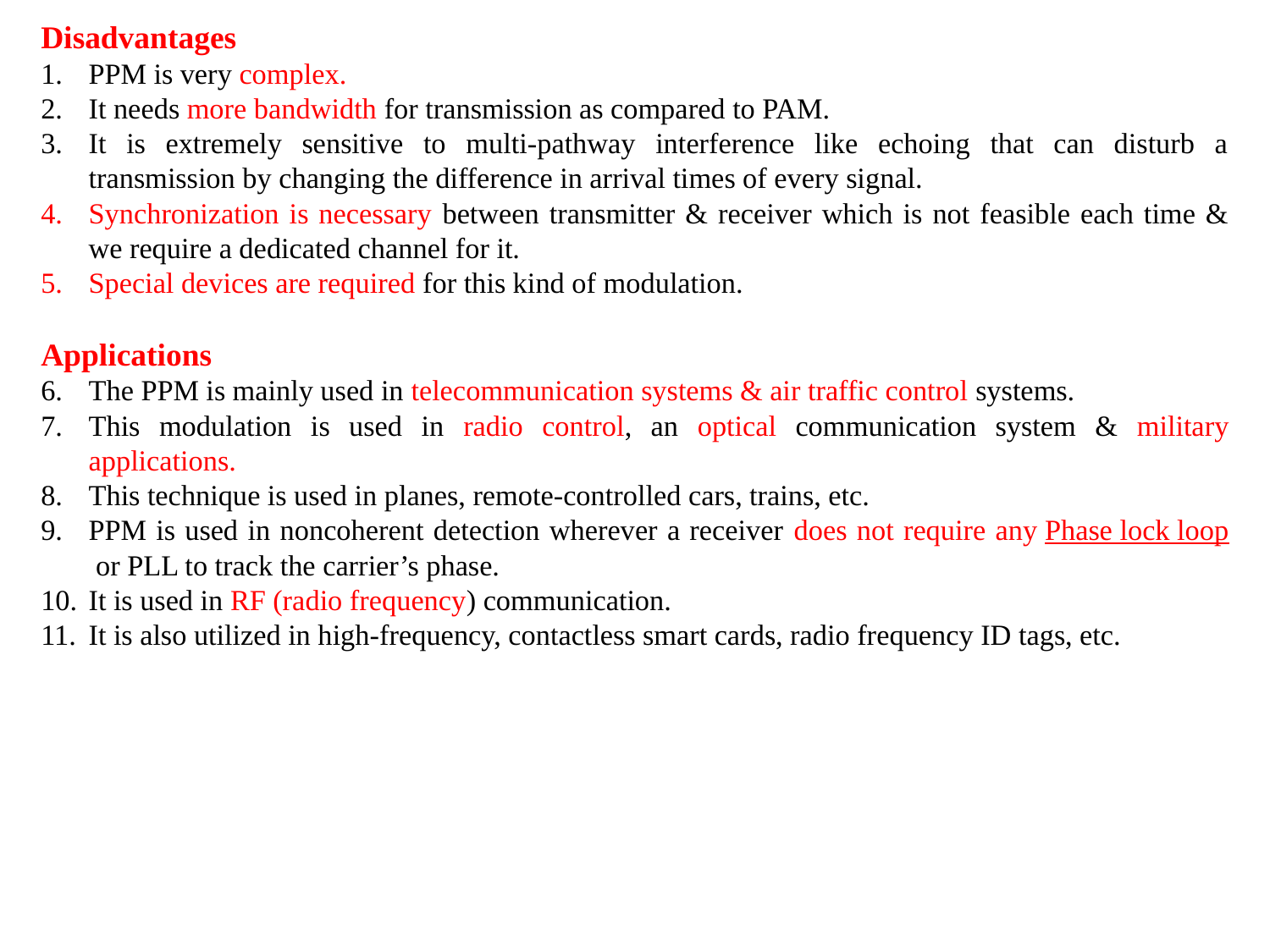

Disadvantages
PPM is very complex.
It needs more bandwidth for transmission as compared to PAM.
It is extremely sensitive to multi-pathway interference like echoing that can disturb a transmission by changing the difference in arrival times of every signal.
Synchronization is necessary between transmitter & receiver which is not feasible each time & we require a dedicated channel for it.
Special devices are required for this kind of modulation.

Applications
The PPM is mainly used in telecommunication systems & air traffic control systems.
This modulation is used in radio control, an optical communication system & military applications.
This technique is used in planes, remote-controlled cars, trains, etc.
PPM is used in noncoherent detection wherever a receiver does not require any Phase lock loop or PLL to track the carrier’s phase.
It is used in RF (radio frequency) communication.
It is also utilized in high-frequency, contactless smart cards, radio frequency ID tags, etc.